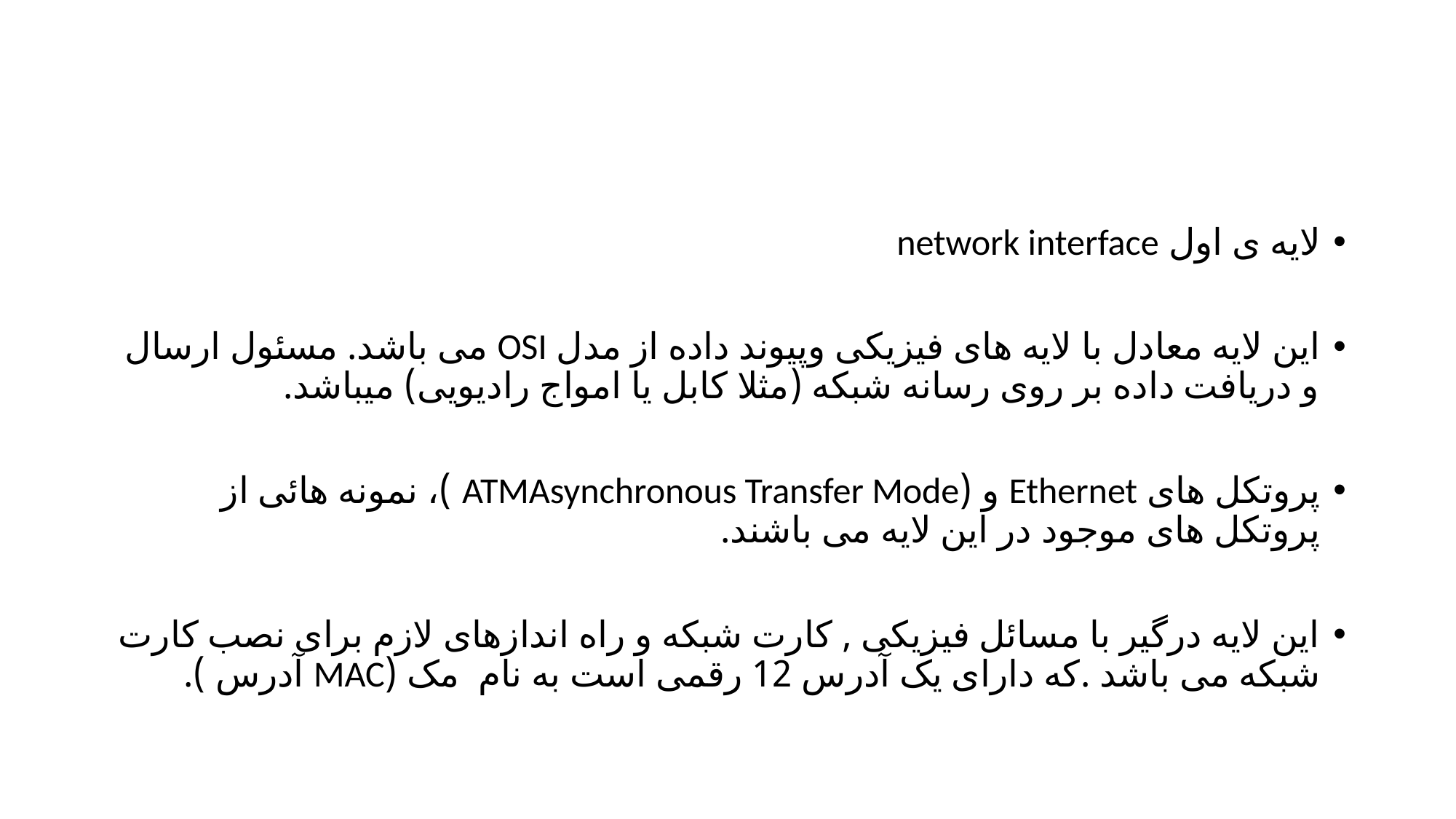

#
لایه ی اول network interface

این لایه معادل با لایه های فیزیکی وپیوند داده از مدل OSI می باشد. مسئول ارسال و دریافت داده بر روی رسانه شبکه (مثلا کابل یا امواج رادیویی) میباشد.

پروتکل های Ethernet و (ATMAsynchronous Transfer Mode )، نمونه هائی از پروتکل های موجود در این لایه می باشند.

این لایه درگیر با مسائل فیزیکی , کارت شبکه و راه اندازهای لازم برای نصب کارت شبکه می باشد .که دارای یک آدرس 12 رقمی است به نام  مک (MAC آدرس ).